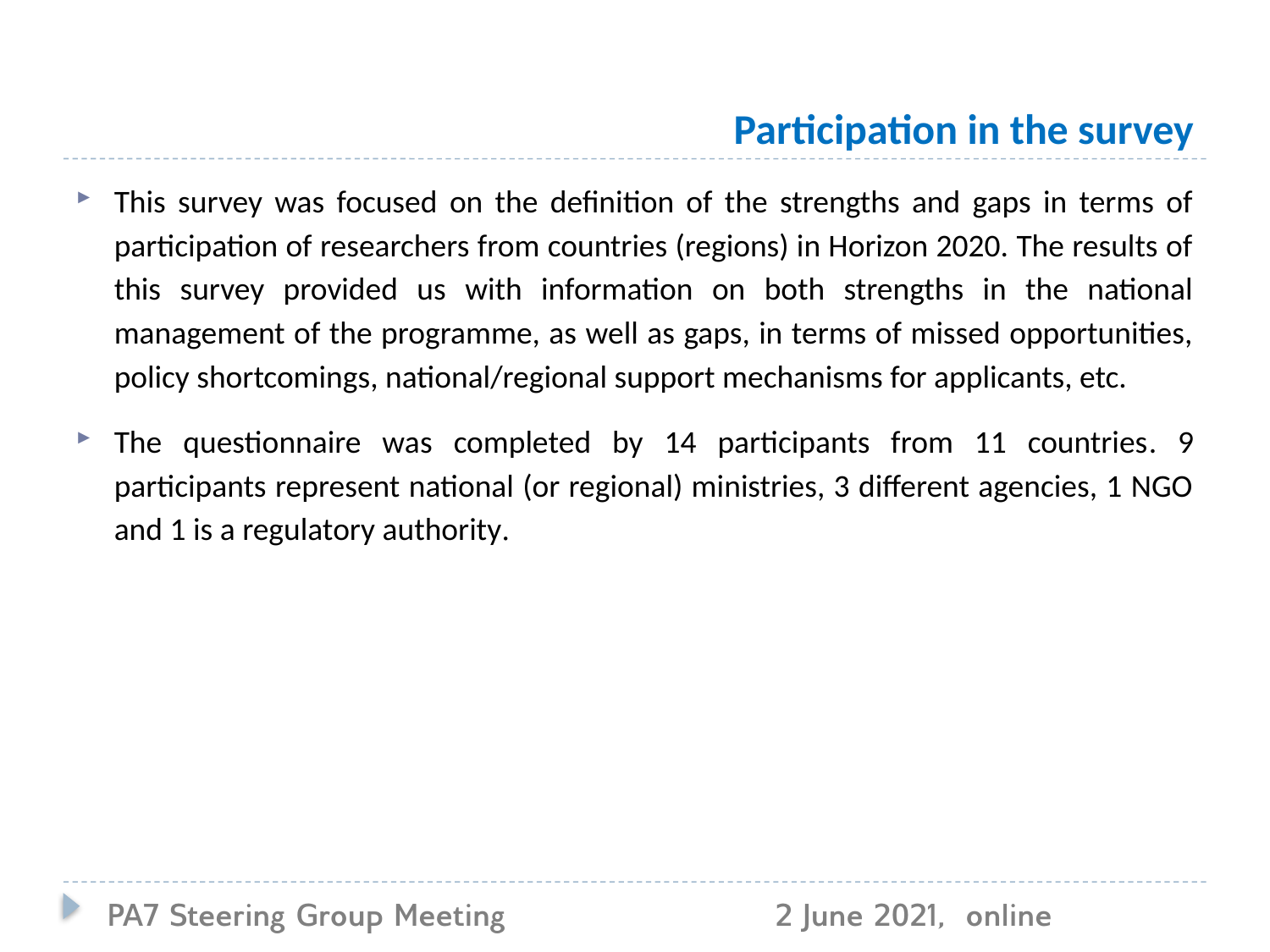

# Participation in the survey
This survey was focused on the definition of the strengths and gaps in terms of participation of researchers from countries (regions) in Horizon 2020. The results of this survey provided us with information on both strengths in the national management of the programme, as well as gaps, in terms of missed opportunities, policy shortcomings, national/regional support mechanisms for applicants, etc.
The questionnaire was completed by 14 participants from 11 countries. 9 participants represent national (or regional) ministries, 3 different agencies, 1 NGO and 1 is a regulatory authority.

PA7 Steering Group Meeting                          2 June 2021,  online